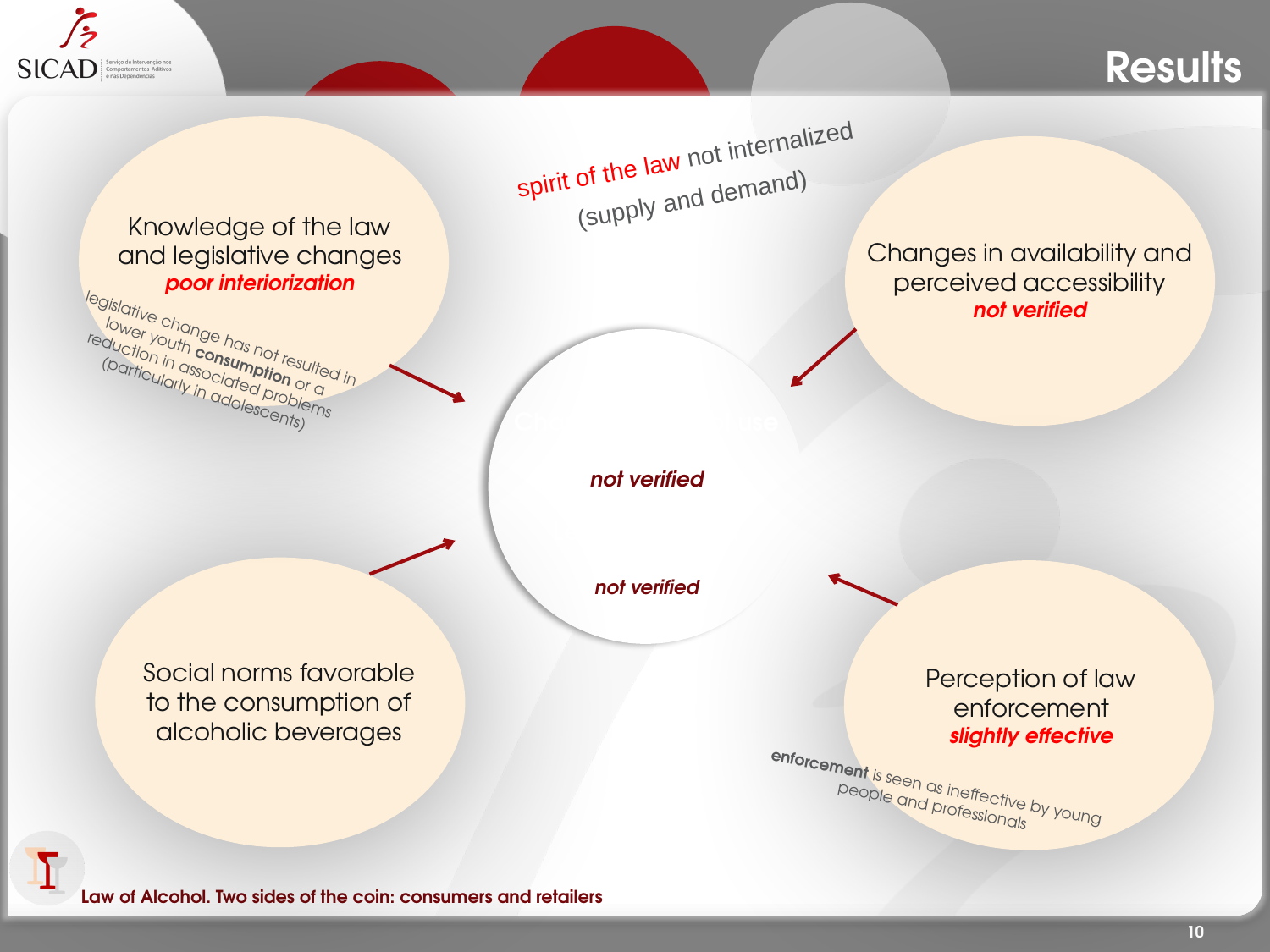

Results

spirit of the law not internalized
(supply and demand)
Knowledge of the law and legislative changes
poor interiorization
Changes in availability and perceived accessibility
not verified
legislative change has not resulted in lower youth consumption or a reduction in associated problems (particularly in adolescents)

Changing alcohol use patterns
not verified

Less associated problems
not verified

Social norms favorable to the consumption of alcoholic beverages
Perception of law enforcement
slightly effective
enforcement is seen as ineffective by young people and professionals

Law of Alcohol. Two sides of the coin: consumers and retailers
10